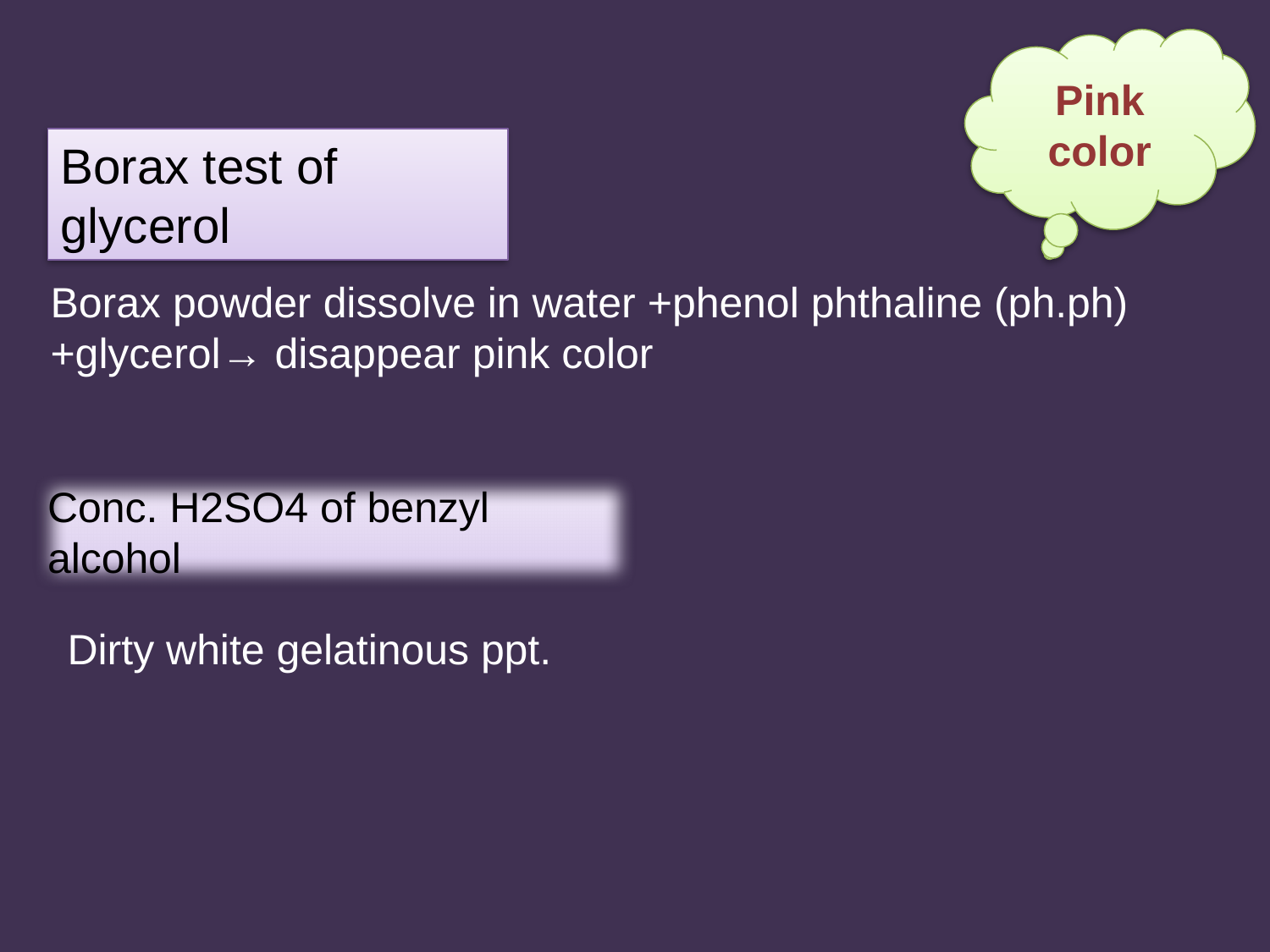

Pink color
Borax test of glycerol
Borax powder dissolve in water +phenol phthaline (ph.ph)  +glycerol→ disappear pink color
Conc. H2SO4 of benzyl alcohol
Dirty white gelatinous ppt.